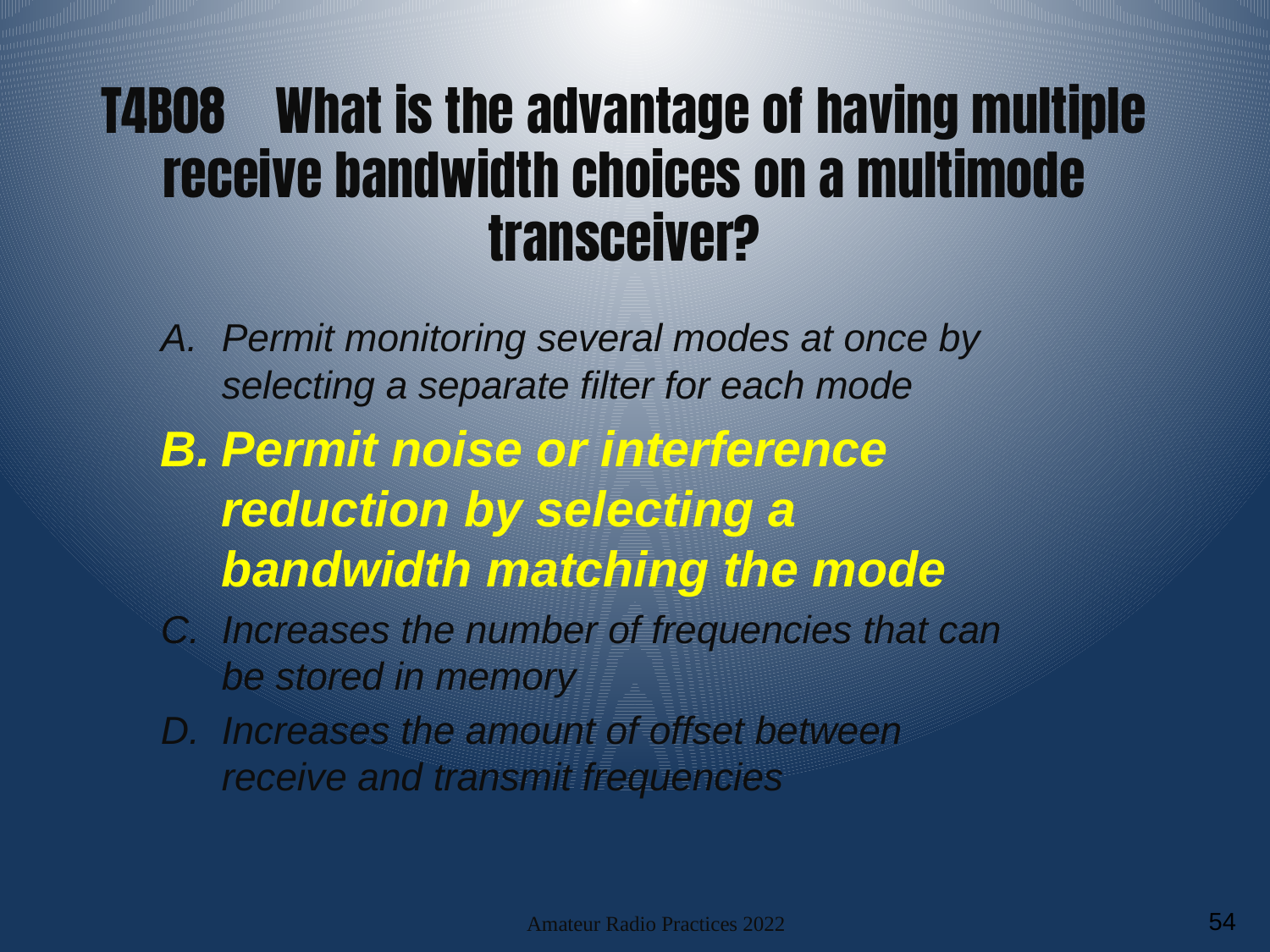

# T4B08    What is the advantage of having multiple receive bandwidth choices on a multimode transceiver?
Permit monitoring several modes at once by selecting a separate filter for each mode
Permit noise or interference reduction by selecting a bandwidth matching the mode
Increases the number of frequencies that can be stored in memory
Increases the amount of offset between receive and transmit frequencies

Amateur Radio Practices 2022
54